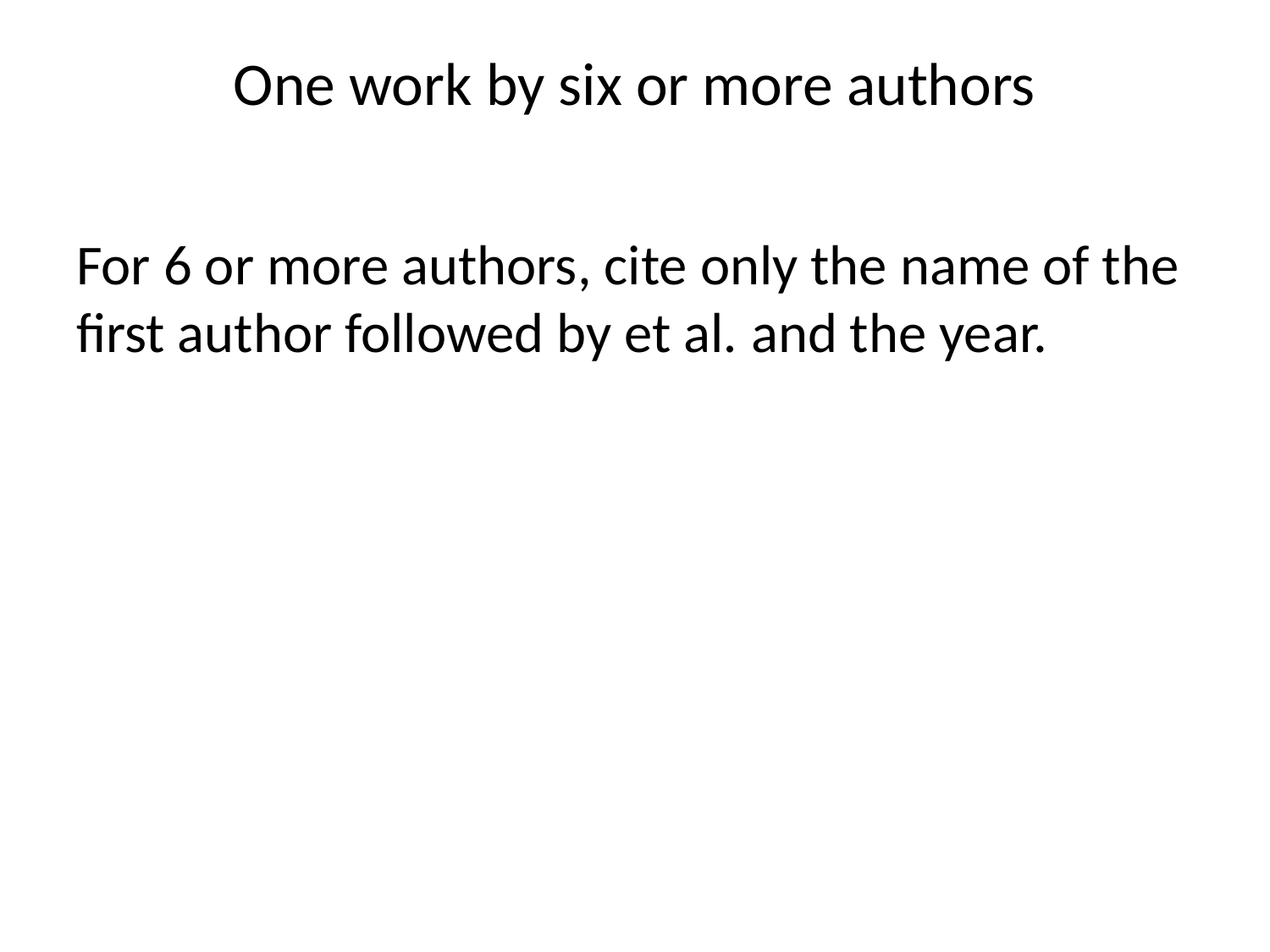

# One work by six or more authors
For 6 or more authors, cite only the name of the first author followed by et al. and the year.